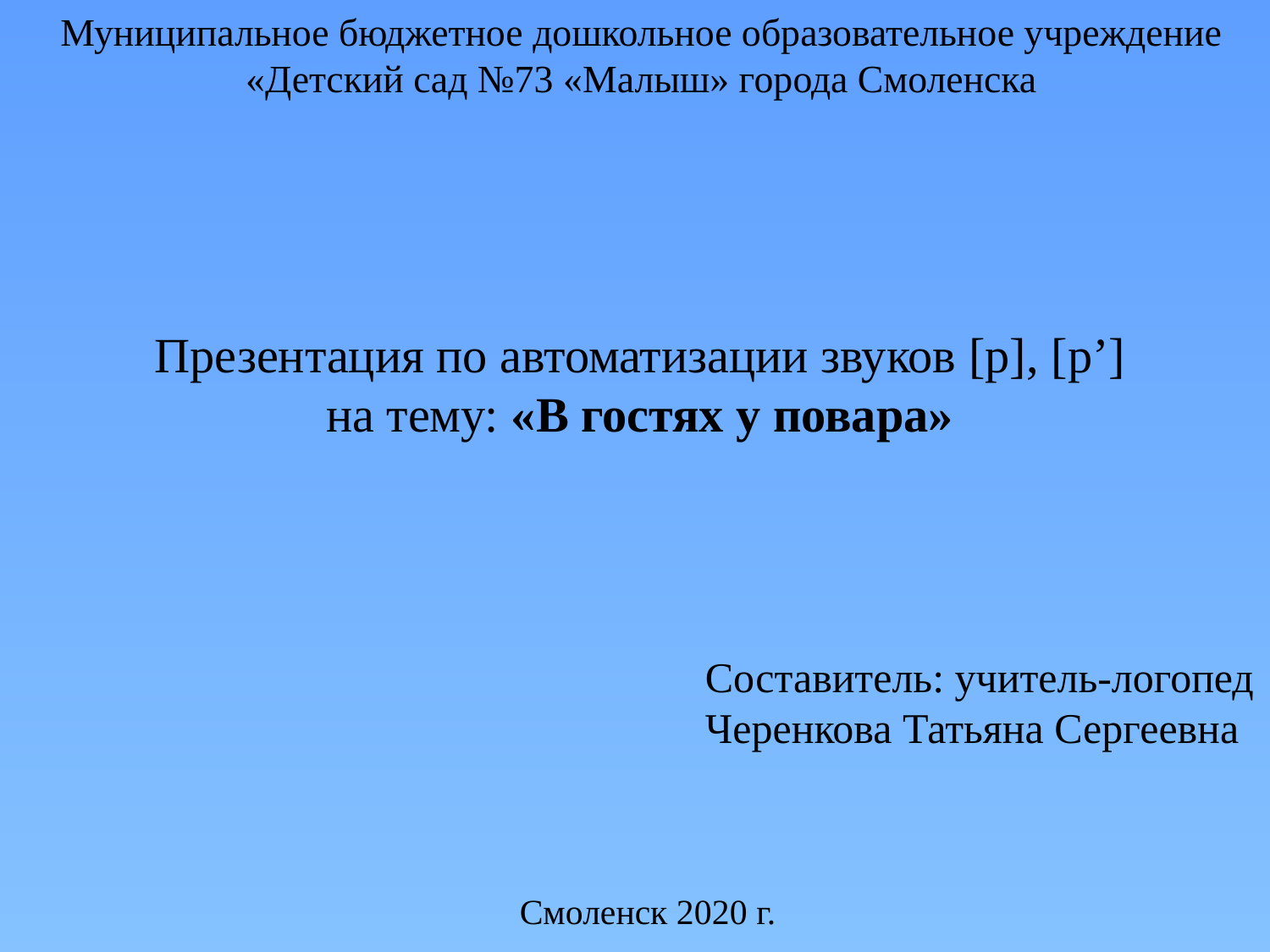

Муниципальное бюджетное дошкольное образовательное учреждение
«Детский сад №73 «Малыш» города Смоленска

Презентация по автоматизации звуков [р], [р’] на тему: «В гостях у повара»
Составитель: учитель-логопед
Черенкова Татьяна Сергеевна
Смоленск 2020 г.